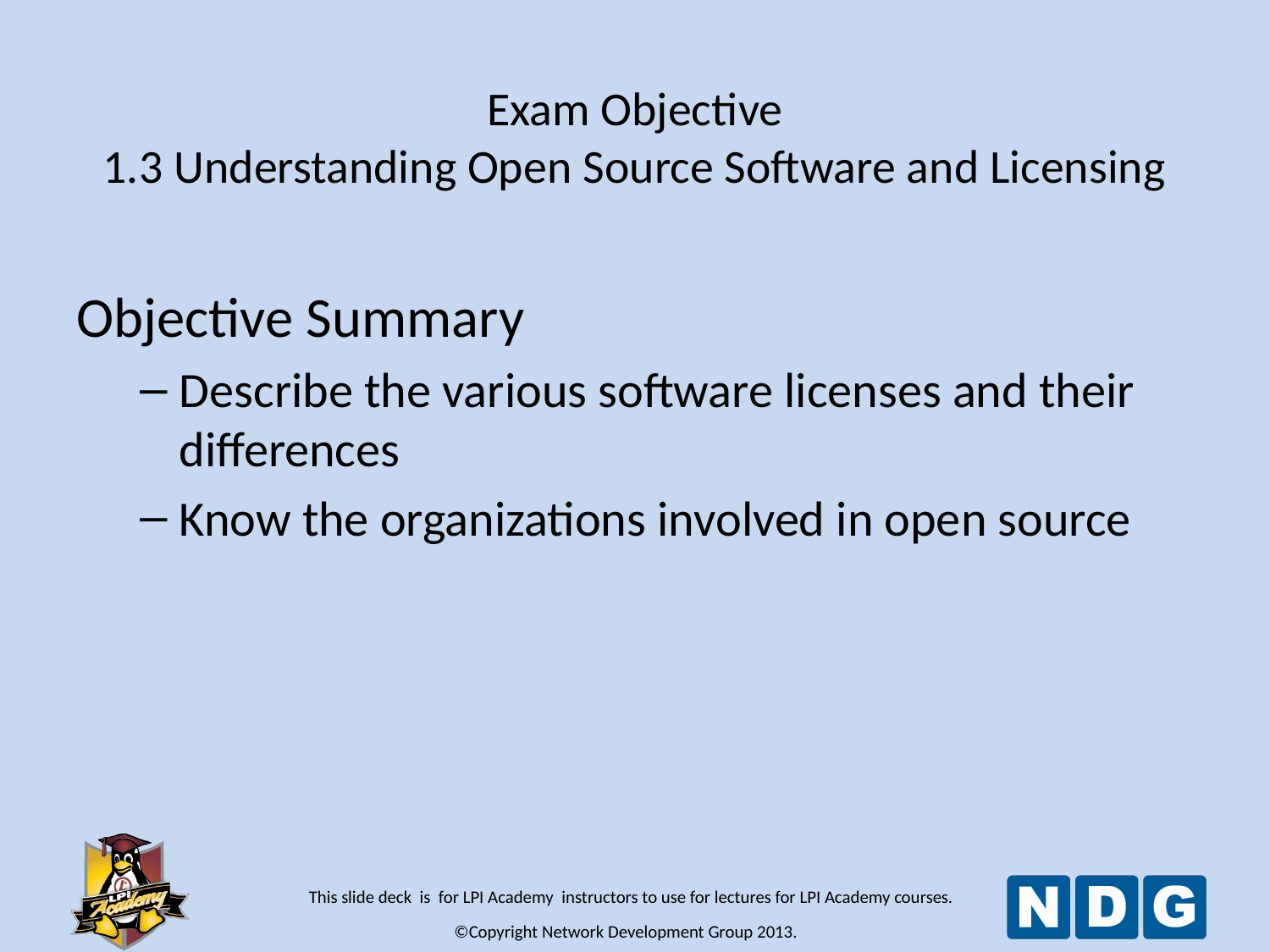

# Exam Objective 1.3 Understanding Open Source Software and Licensing
Objective Summary
Describe the various software licenses and their differences
Know the organizations involved in open source